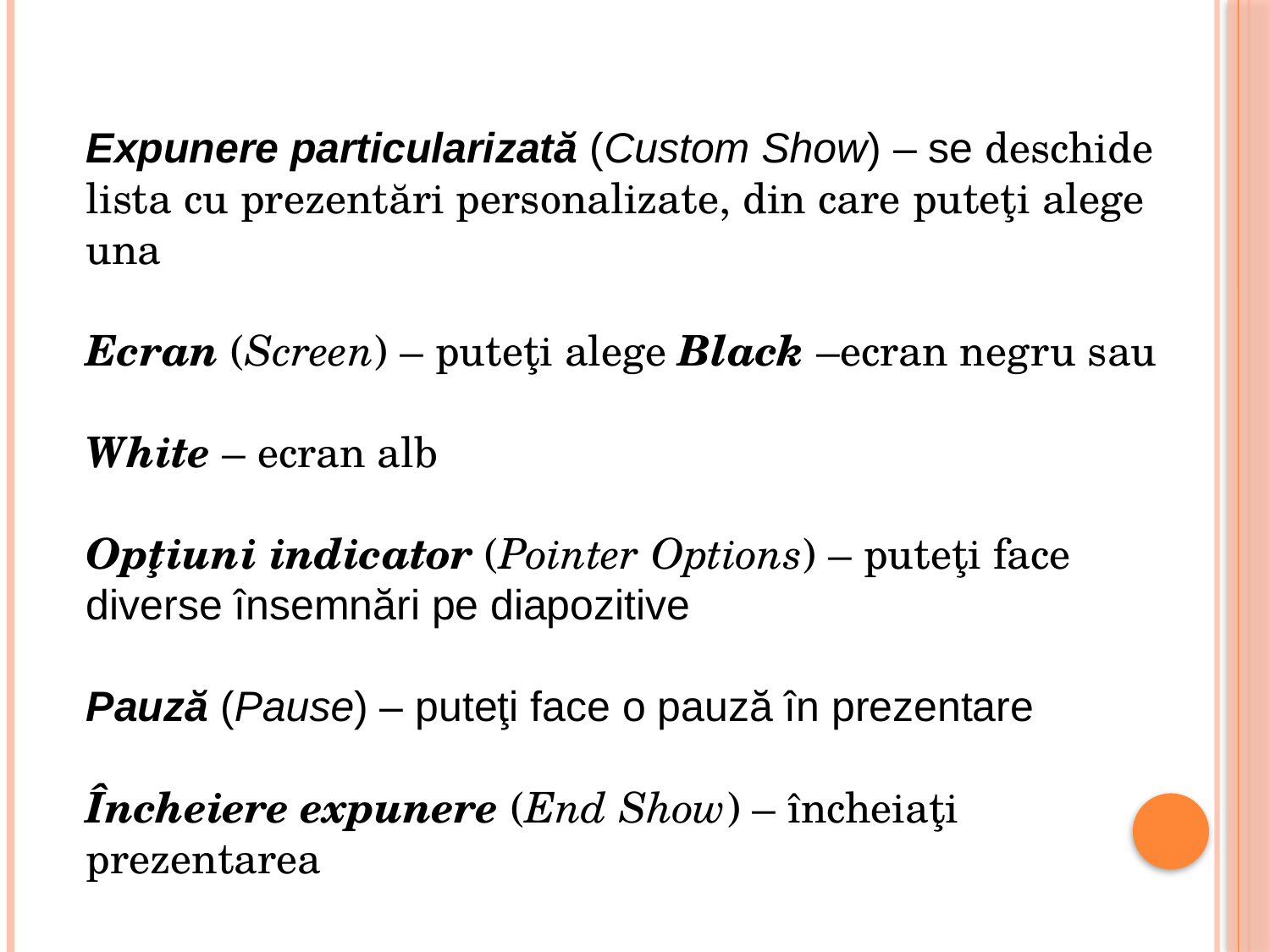

Expunere particularizată (Custom Show) – se deschide lista cu prezentări personalizate, din care puteţi alege una

Ecran (Screen) – puteţi alege Black –ecran negru sau

White – ecran alb

Opţiuni indicator (Pointer Options) – puteţi face diverse însemnări pe diapozitive

Pauză (Pause) – puteţi face o pauză în prezentare

Încheiere expunere (End Show) – încheiaţi prezentarea